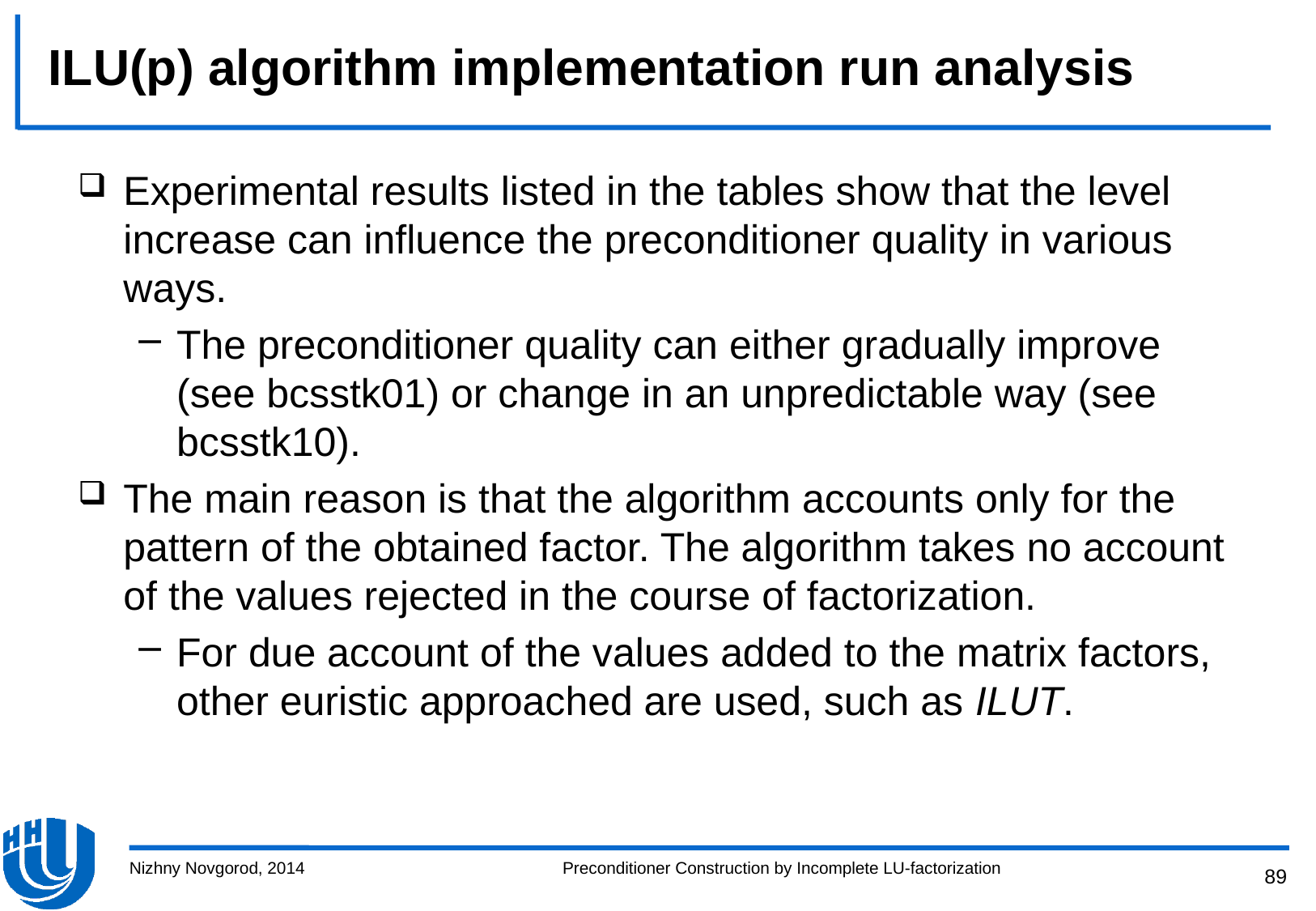

# ILU(p) algorithm implementation run analysis
Experimental results listed in the tables show that the level increase can influence the preconditioner quality in various ways.
The preconditioner quality can either gradually improve (see bcsstk01) or change in an unpredictable way (see bcsstk10).
The main reason is that the algorithm accounts only for the pattern of the obtained factor. The algorithm takes no account of the values rejected in the course of factorization.
For due account of the values added to the matrix factors, other euristic approached are used, such as ILUT.
Nizhny Novgorod, 2014
Preconditioner Construction by Incomplete LU-factorization